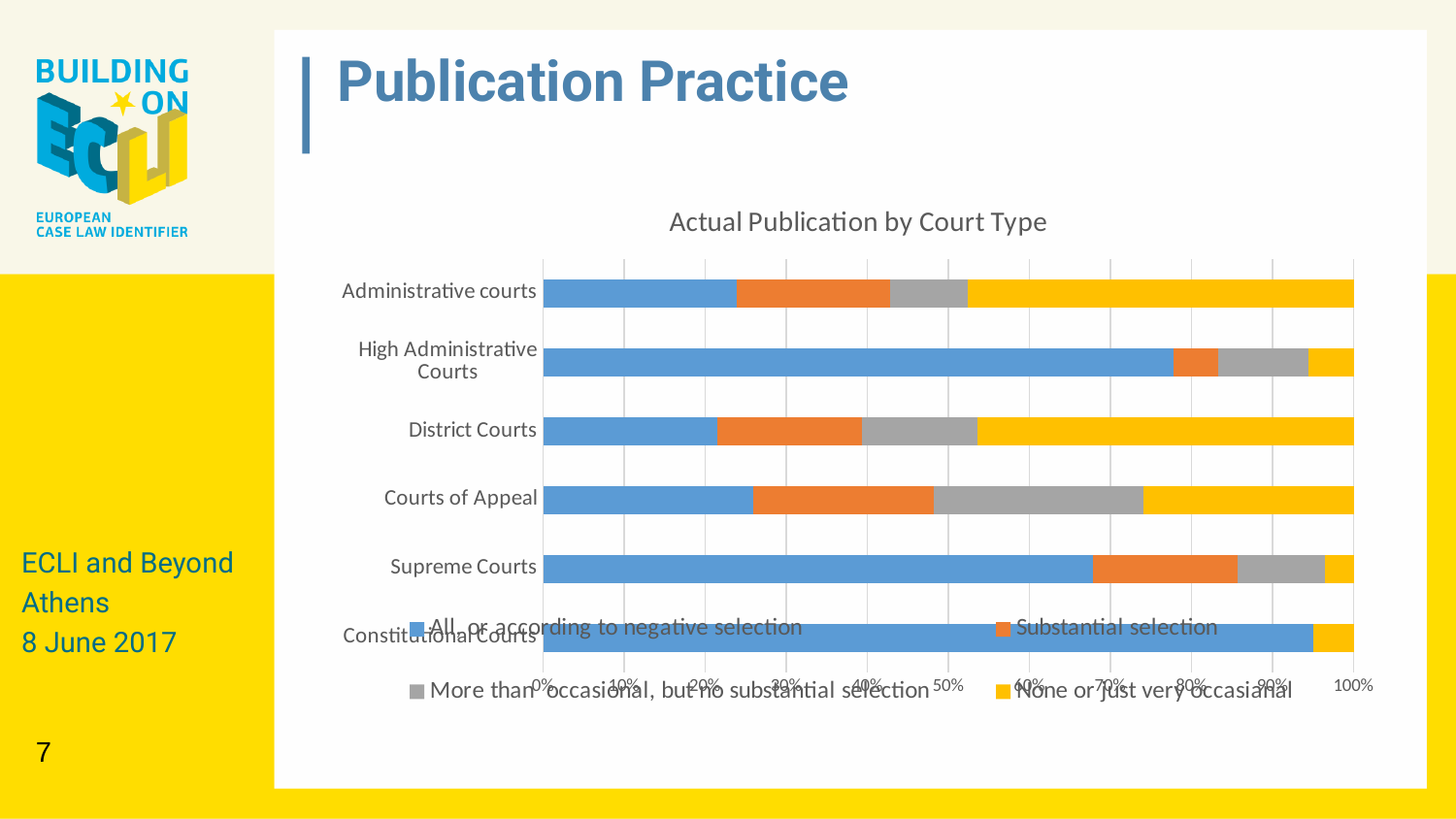

Publication Practice

### Chart: Actual Publication by Court Type

| Category | All, or according to negative selection | Substantial selection | More than  occasional, but no substantial selection | None or just very occasianal  |
|---|---|---|---|---|
| Constitutional Courts | 19.0 | 0.0 | 0.0 | 1.0 |
| Supreme Courts | 19.0 | 5.0 | 3.0 | 1.0 |
| Courts of Appeal | 7.0 | 6.0 | 7.0 | 7.0 |
| District Courts | 6.0 | 5.0 | 4.0 | 13.0 |
| High Administrative Courts | 14.0 | 1.0 | 2.0 | 1.0 |
| Administrative courts | 5.0 | 4.0 | 2.0 | 10.0 |
ECLI and Beyond
Athens
8 June 2017
7